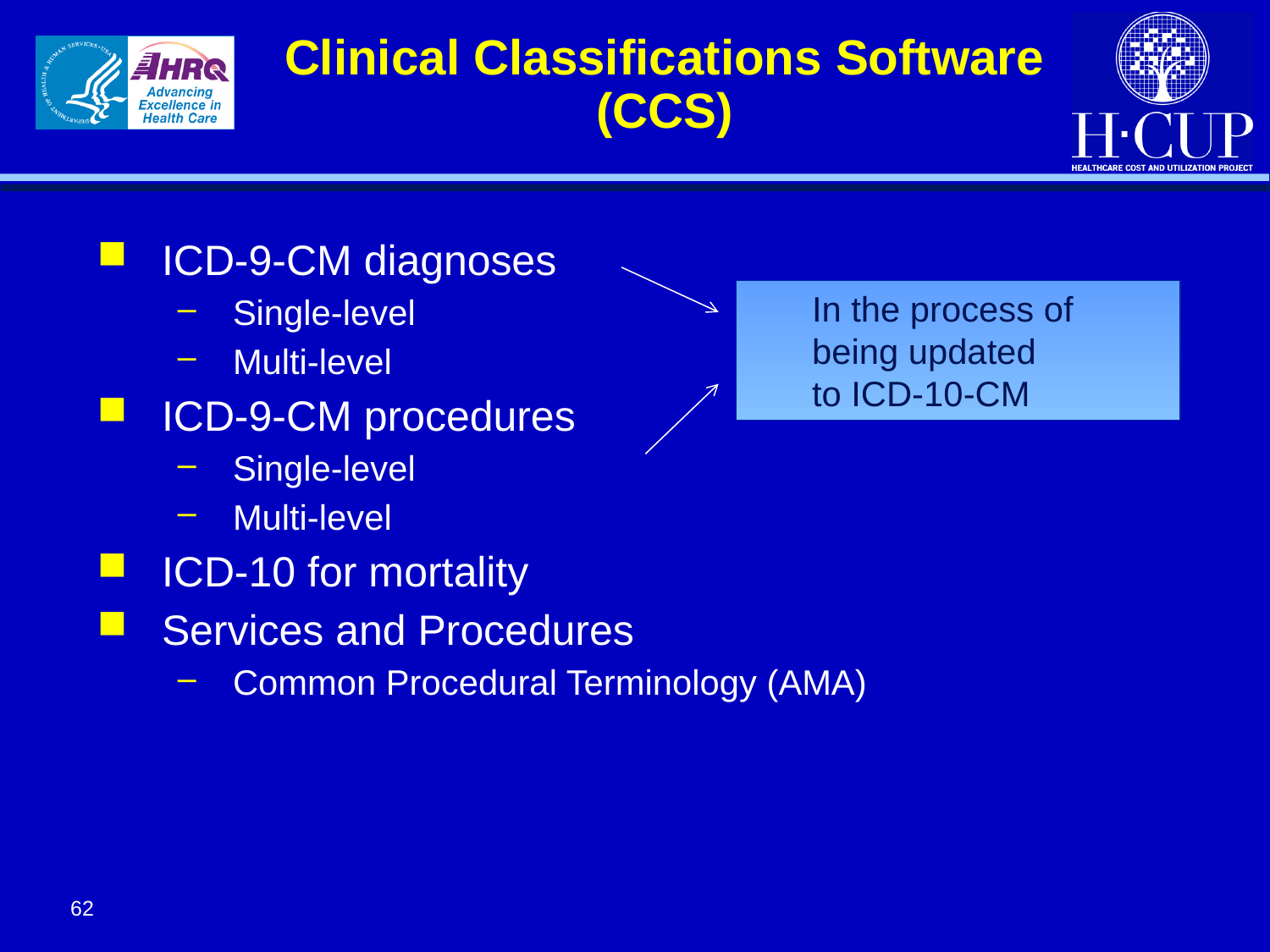

# Clinical Classifications Software (CCS)
ICD-9-CM diagnoses
Single-level
Multi-level
ICD-9-CM procedures
Single-level
Multi-level
ICD-10 for mortality
Services and Procedures
Common Procedural Terminology (AMA)

In the process of being updated
to ICD-10-CM
62